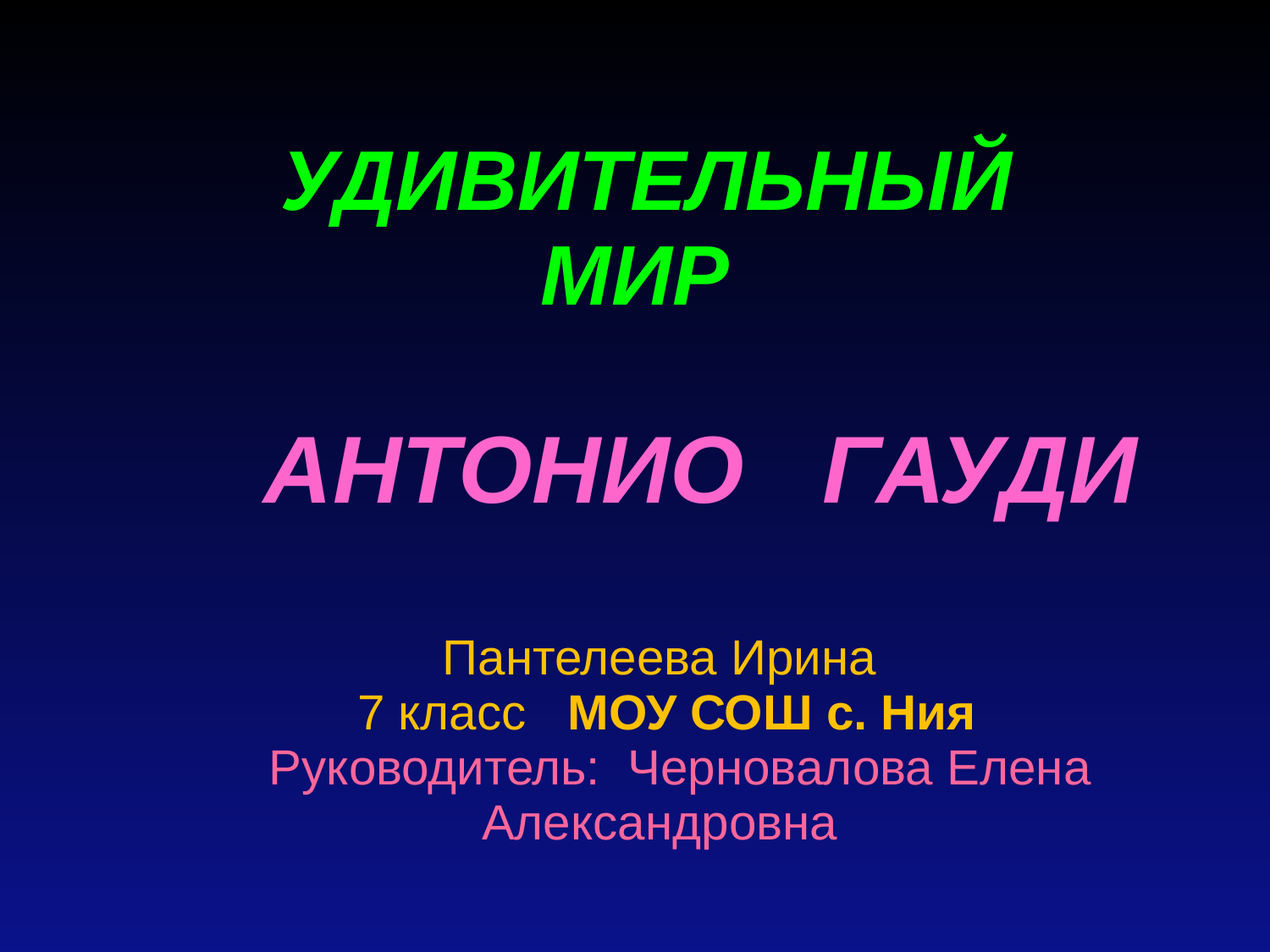

Удивительный    мир

     Антонио   Гауди
Пантелеева Ирина
 7 класс   МОУ СОШ с. Ния
   Руководитель:  Черновалова Елена Александровна